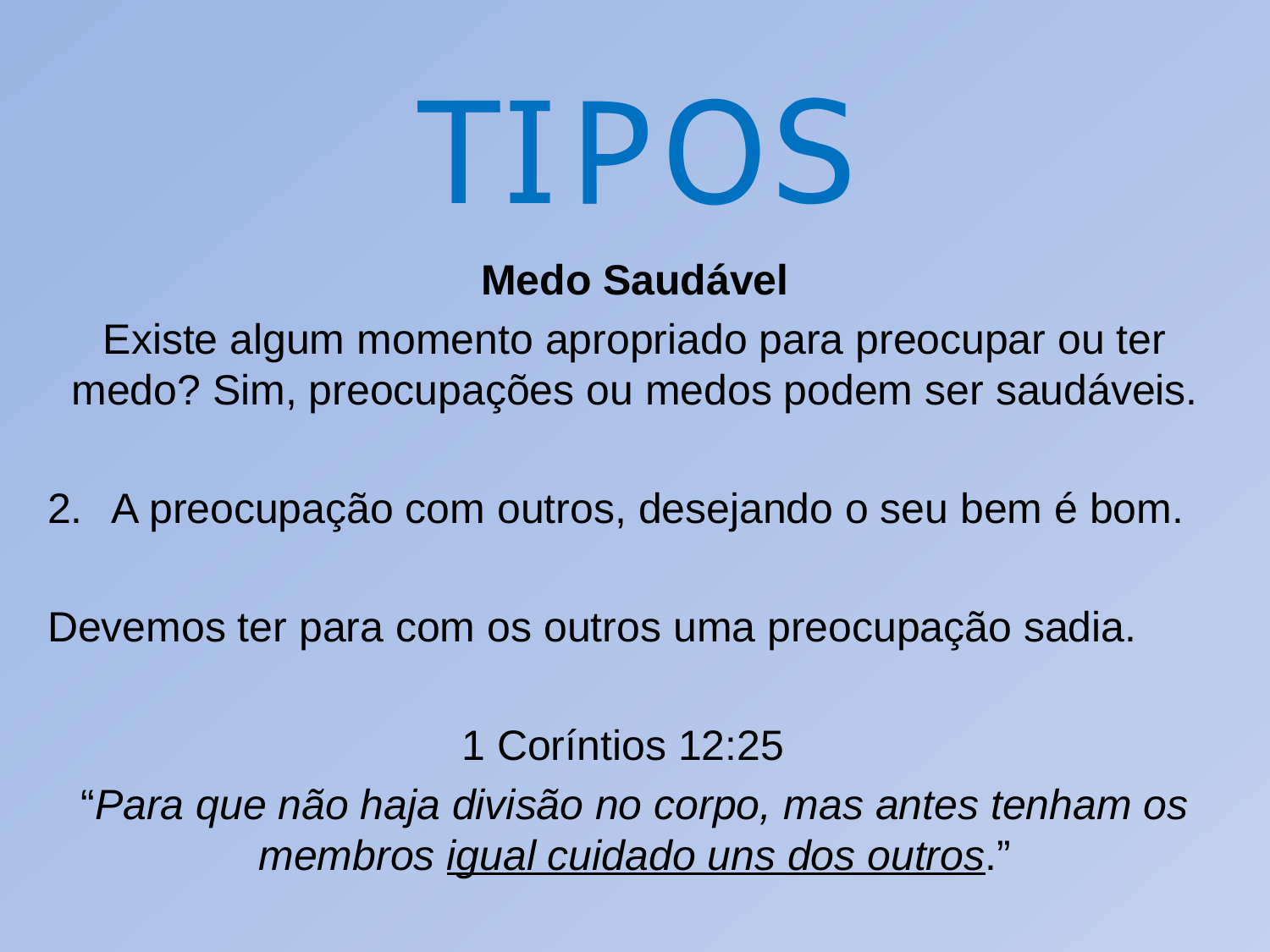

TIPOS

Medo Saudável
Existe algum momento apropriado para preocupar ou ter medo? Sim, preocupações ou medos podem ser saudáveis.

A preocupação com outros, desejando o seu bem é bom.

Devemos ter para com os outros uma preocupação sadia.

1 Coríntios 12:25
“Para que não haja divisão no corpo, mas antes tenham os membros igual cuidado uns dos outros.”